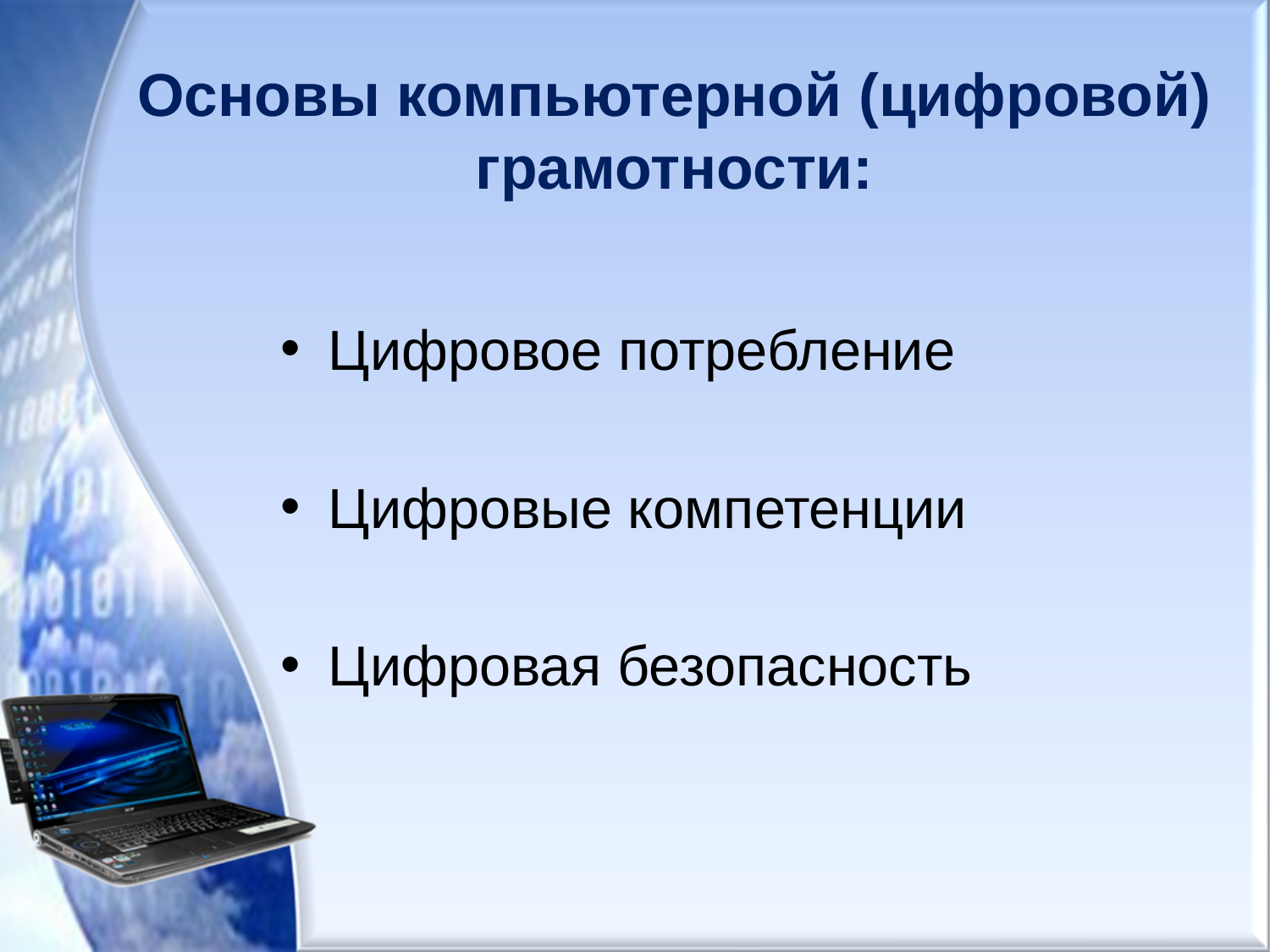

# Основы компьютерной (цифровой) грамотности:
Цифровое потребление

Цифровые компетенции

Цифровая безопасность